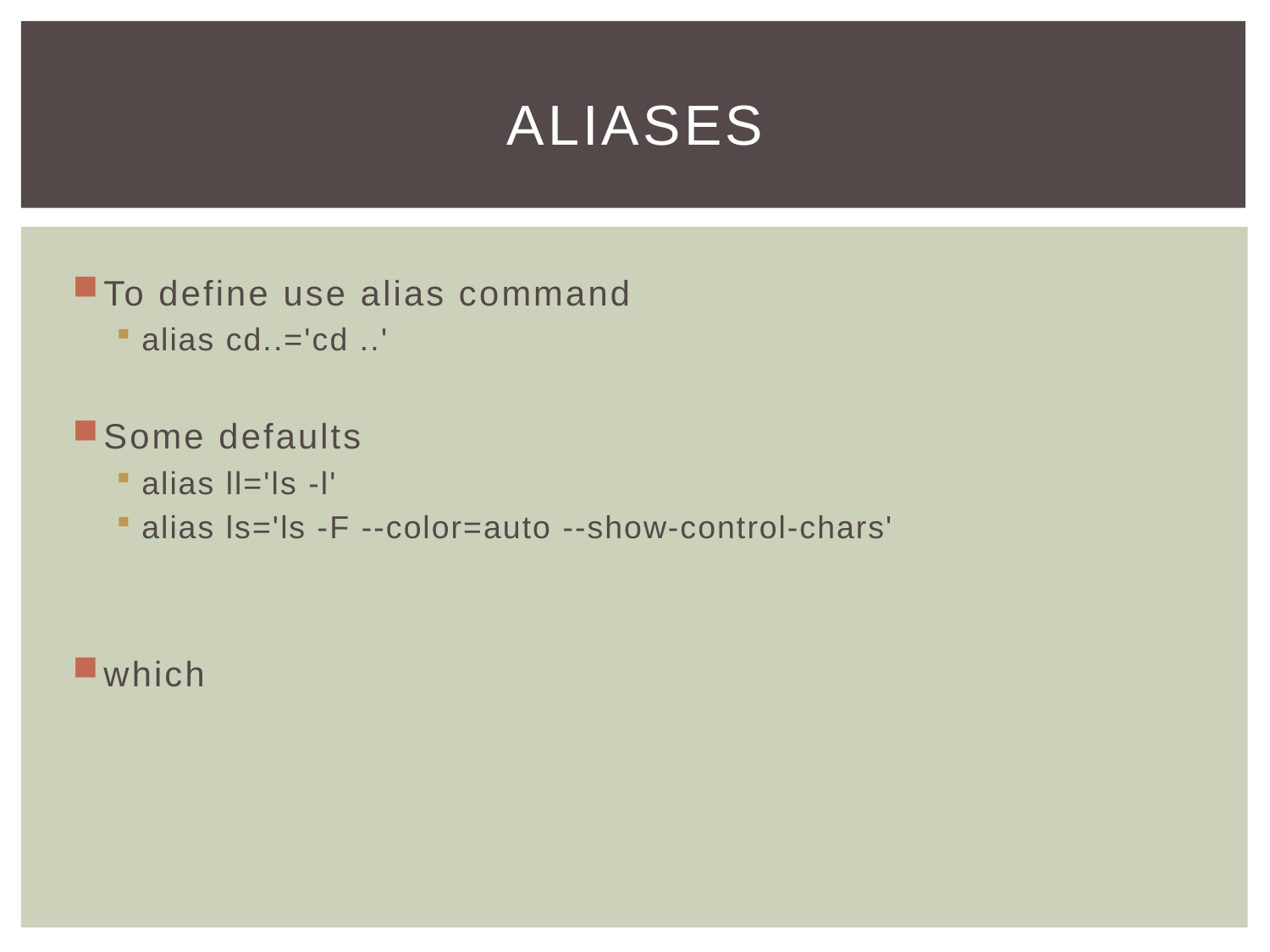

# Aliases
To define use alias command
alias cd..='cd ..'

Some defaults
alias ll='ls -l'
alias ls='ls -F --color=auto --show-control-chars'

which